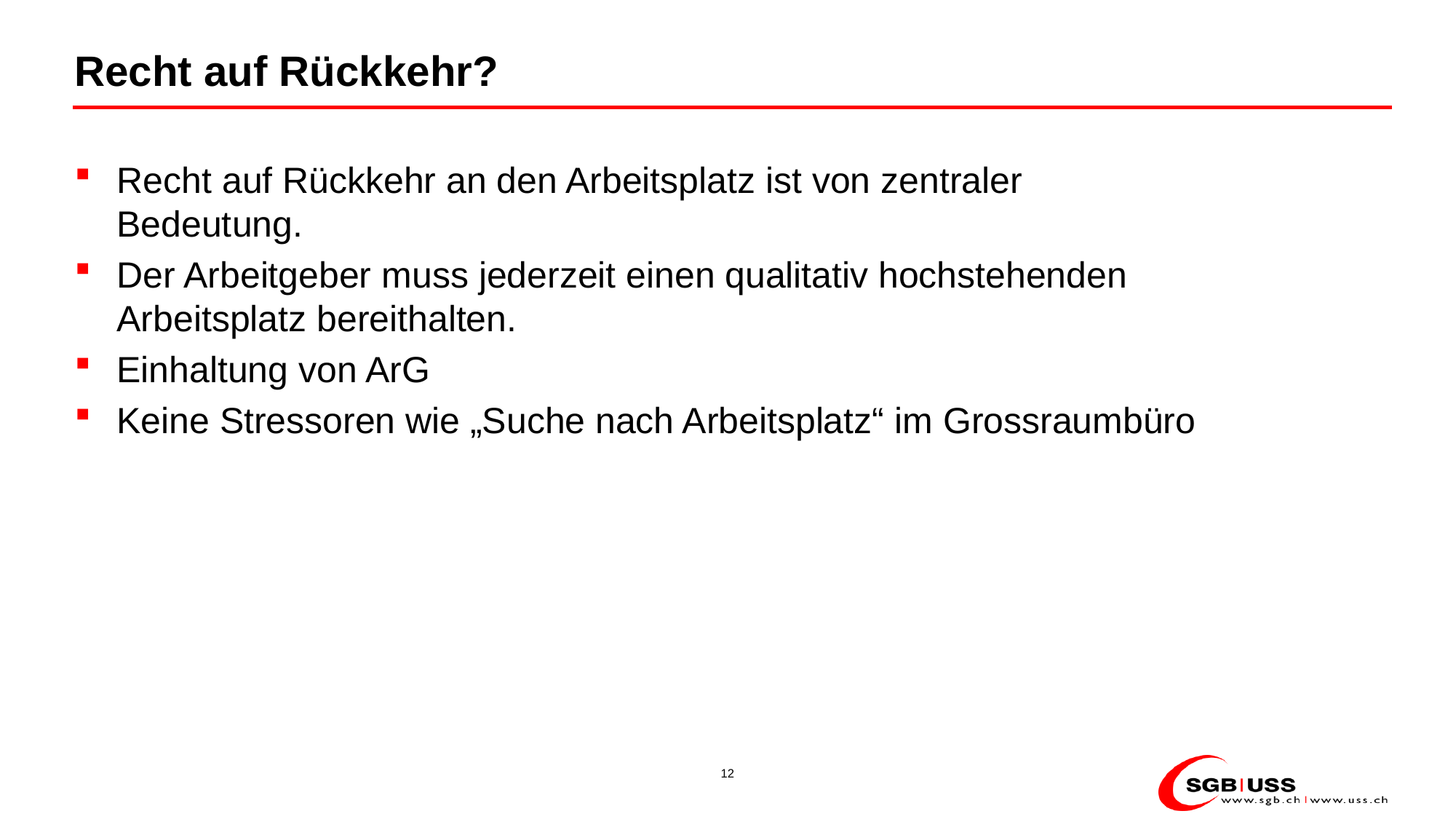

# Recht auf Rückkehr?

Recht auf Rückkehr an den Arbeitsplatz ist von zentraler Bedeutung.
Der Arbeitgeber muss jederzeit einen qualitativ hochstehenden Arbeitsplatz bereithalten.
Einhaltung von ArG
Keine Stressoren wie „Suche nach Arbeitsplatz“ im Grossraumbüro

12